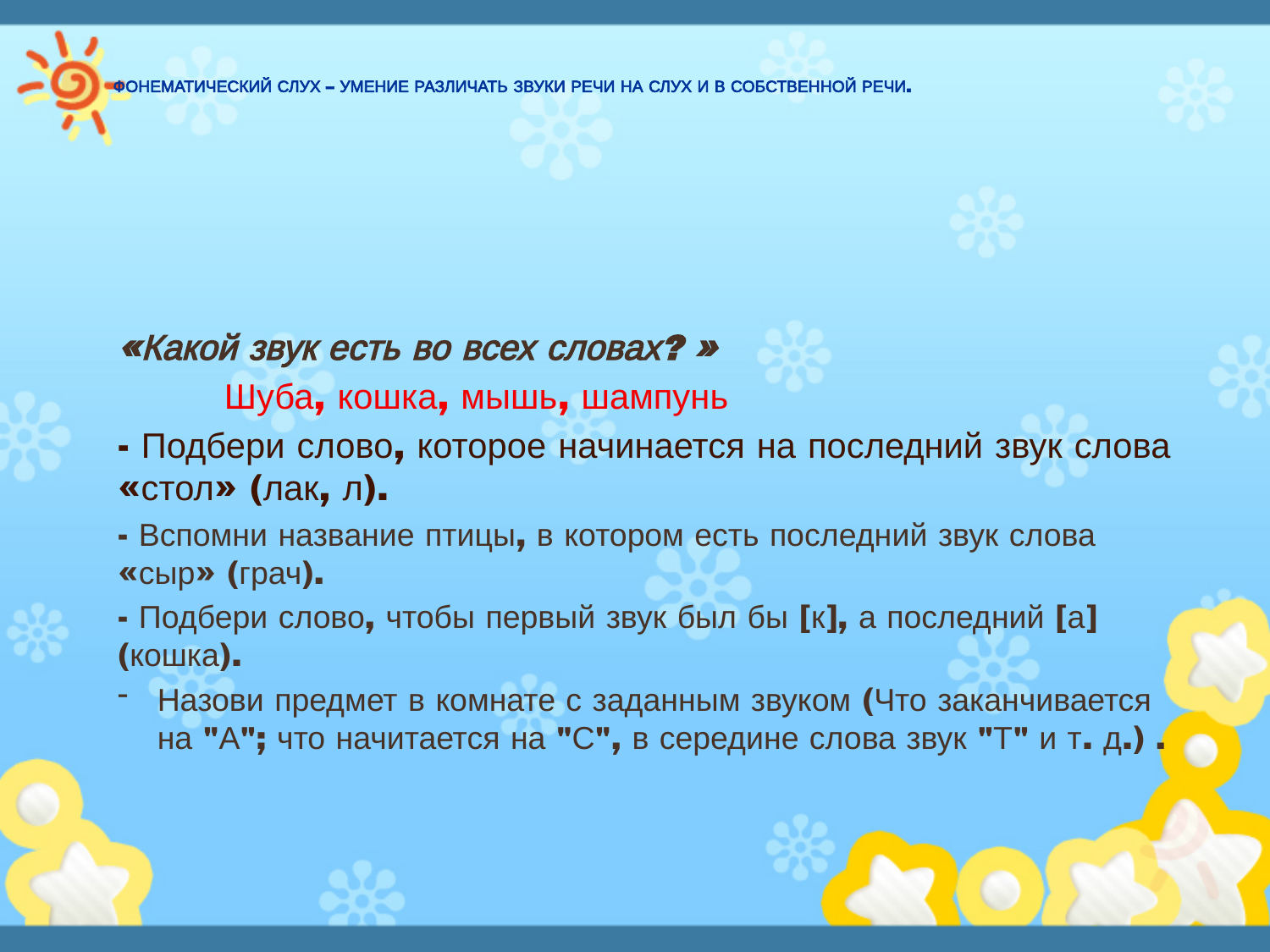

# Фонематический слух – умение различать звуки речи на слух и в собственной речи.

«Какой звук есть во всех словах? »
         Шуба, кошка, мышь, шампунь
- Подбери слово, которое начинается на последний звук слова «стол» (лак, л).
- Вспомни название птицы, в котором есть последний звук слова «сыр» (грач).
- Подбери слово, чтобы первый звук был бы [к], а последний [а] (кошка).
Назови предмет в комнате с заданным звуком (Что заканчивается на "А"; что начитается на "С", в середине слова звук "Т" и т. д.) .